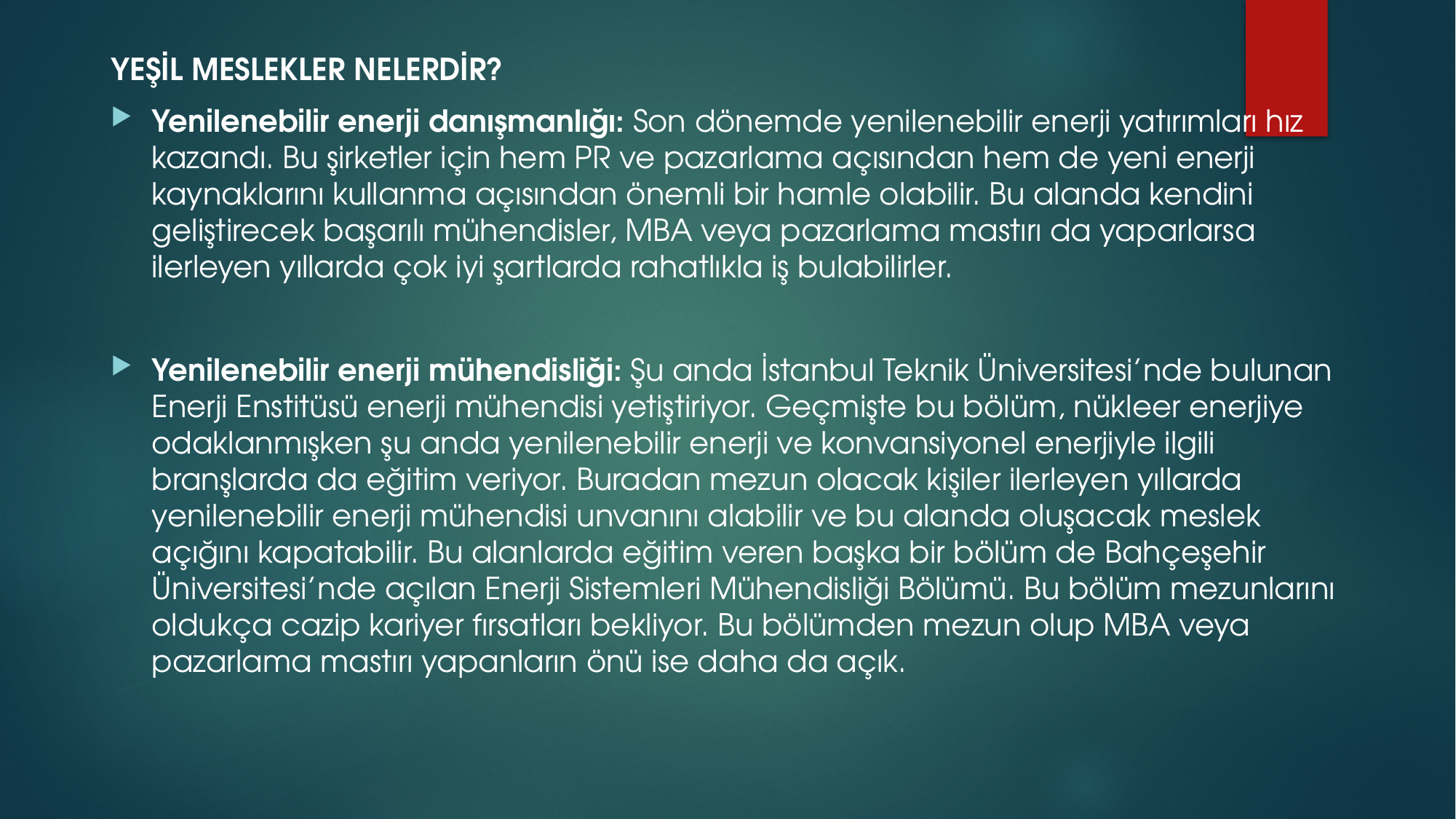

YEŞİL MESLEKLER NELERDİR?
Yenilenebilir enerji danışmanlığı: Son dönemde yenilenebilir enerji yatırımları hız kazandı. Bu şirketler için hem PR ve pazarlama açısından hem de yeni enerji kaynaklarını kullanma açısından önemli bir hamle olabilir. Bu alanda kendini geliştirecek başarılı mühendisler, MBA veya pazarlama mastırı da yaparlarsa ilerleyen yıllarda çok iyi şartlarda rahatlıkla iş bulabilirler.

Yenilenebilir enerji mühendisliği: Şu anda İstanbul Teknik Üniversitesi’nde bulunan Enerji Enstitüsü enerji mühendisi yetiştiriyor. Geçmişte bu bölüm, nükleer enerjiye odaklanmışken şu anda yenilenebilir enerji ve konvansiyonel enerjiyle ilgili branşlarda da eğitim veriyor. Buradan mezun olacak kişiler ilerleyen yıllarda yenilenebilir enerji mühendisi unvanını alabilir ve bu alanda oluşacak meslek açığını kapatabilir. Bu alanlarda eğitim veren başka bir bölüm de Bahçeşehir Üniversitesi’nde açılan Enerji Sistemleri Mühendisliği Bölümü. Bu bölüm mezunlarını oldukça cazip kariyer fırsatları bekliyor. Bu bölümden mezun olup MBA veya pazarlama mastırı yapanların önü ise daha da açık.